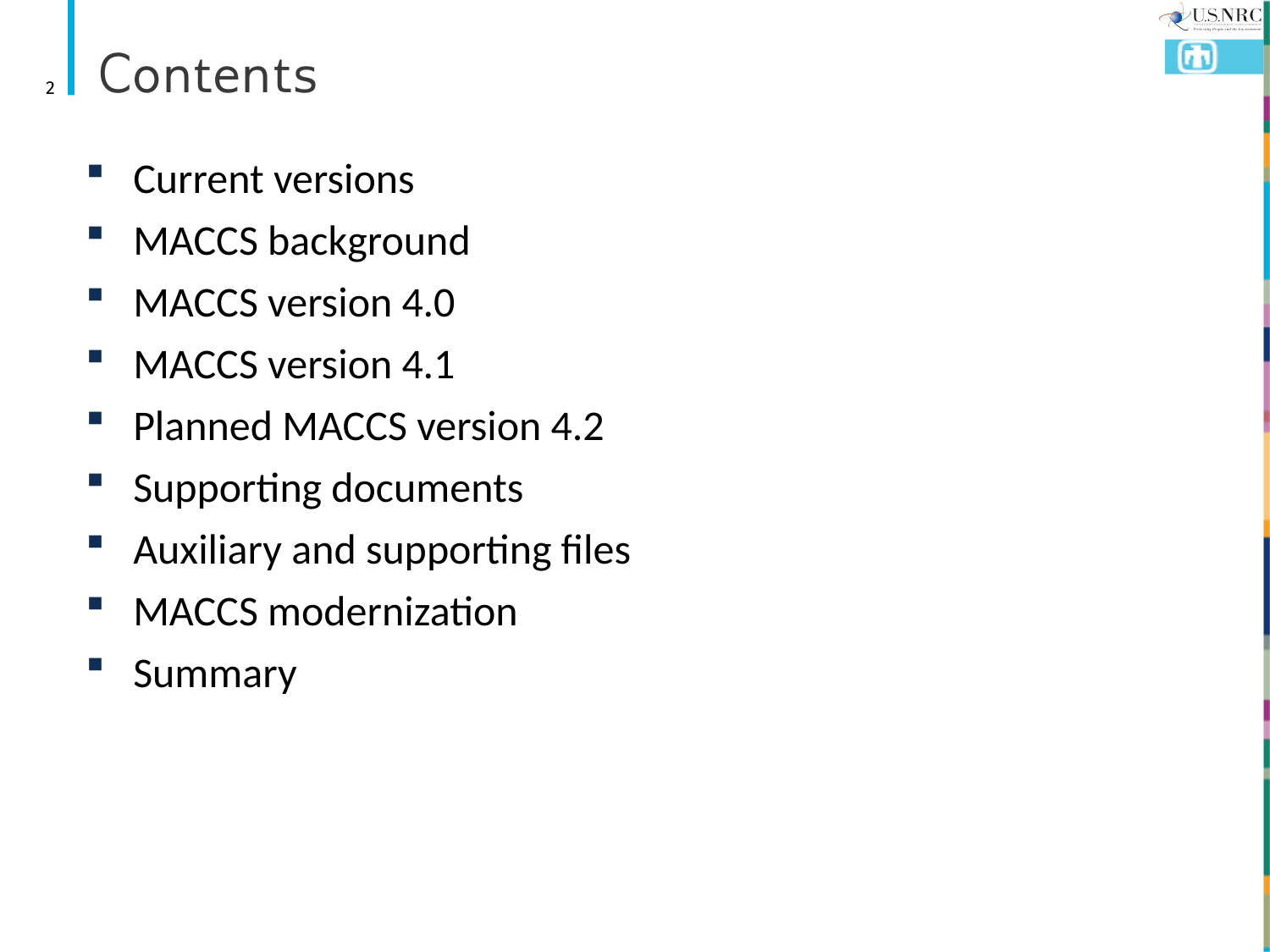

# Contents
2
Current versions
MACCS background
MACCS version 4.0
MACCS version 4.1
Planned MACCS version 4.2
Supporting documents
Auxiliary and supporting files
MACCS modernization
Summary